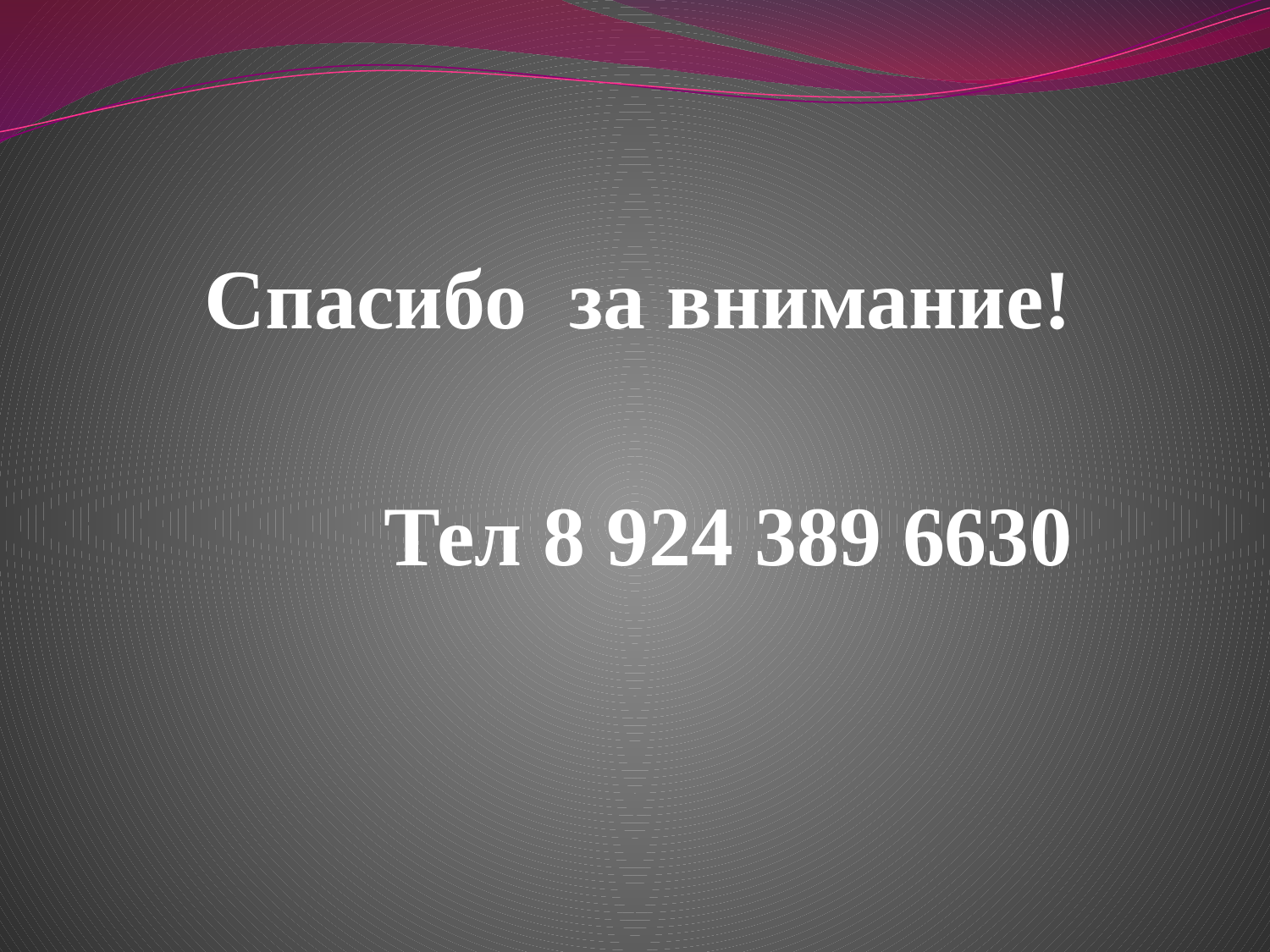

#
Спасибо  за внимание!

Тел 8 924 389 6630